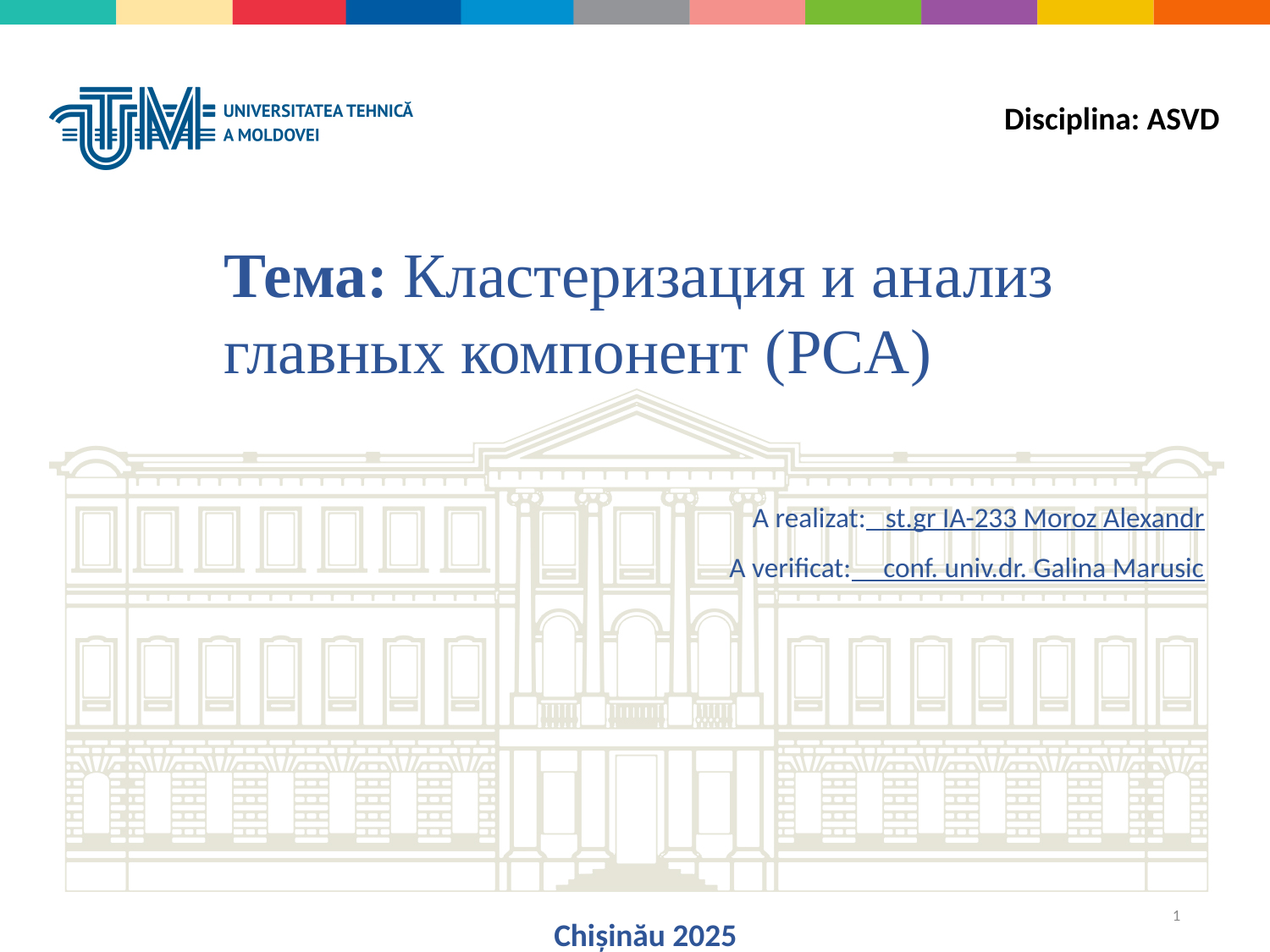

Disciplina: ASVD
Тема: Кластеризация и анализ главных компонент (PCA)
A realizat:   st.gr IA-233 Moroz Alexandr
A verificat:     conf. univ.dr. Galina Marusic
Chișinău 2025
1